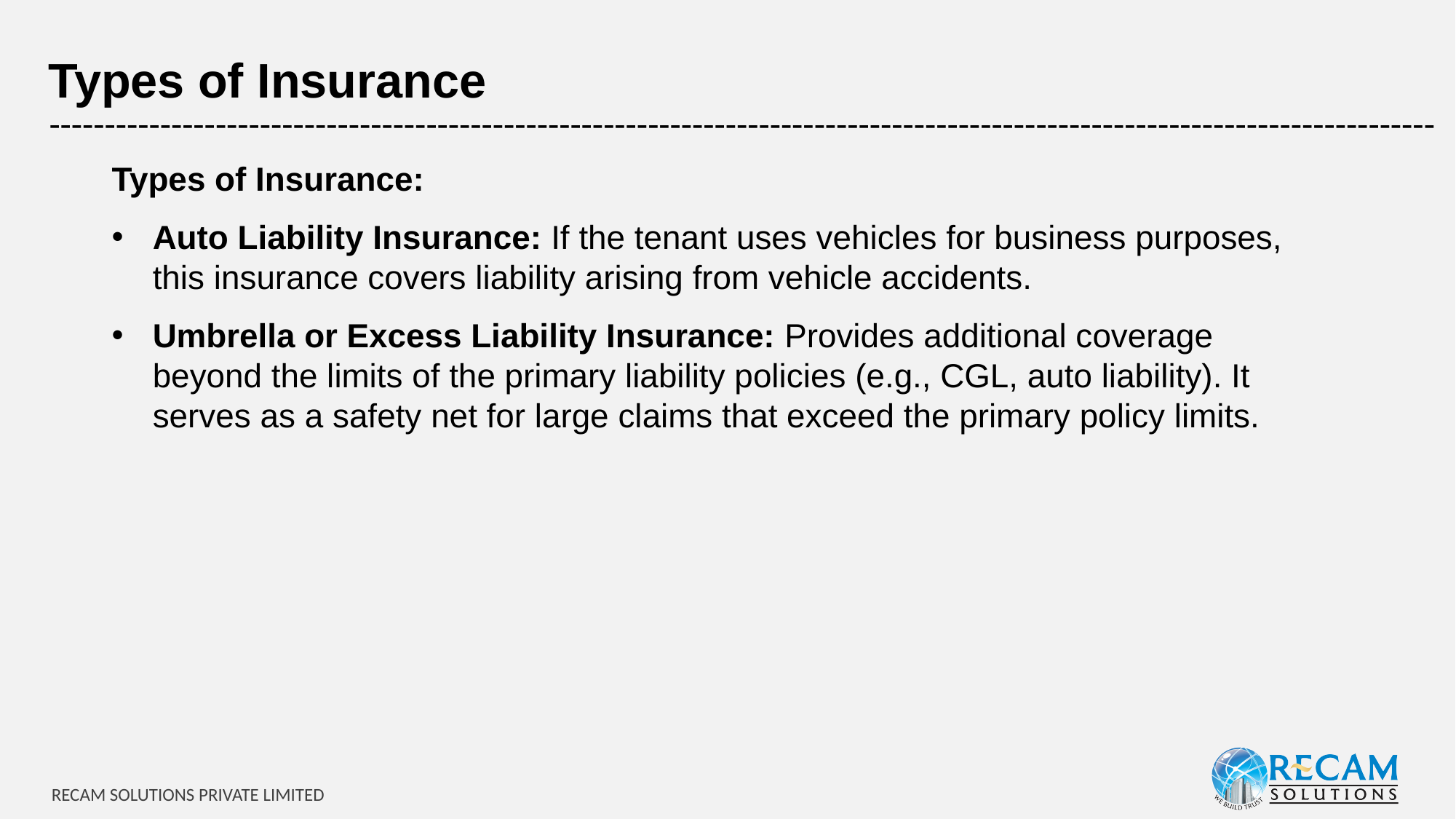

Types of Insurance
-----------------------------------------------------------------------------------------------------------------------------
Types of Insurance:
Auto Liability Insurance: If the tenant uses vehicles for business purposes, this insurance covers liability arising from vehicle accidents.
Umbrella or Excess Liability Insurance: Provides additional coverage beyond the limits of the primary liability policies (e.g., CGL, auto liability). It serves as a safety net for large claims that exceed the primary policy limits.
RECAM SOLUTIONS PRIVATE LIMITED